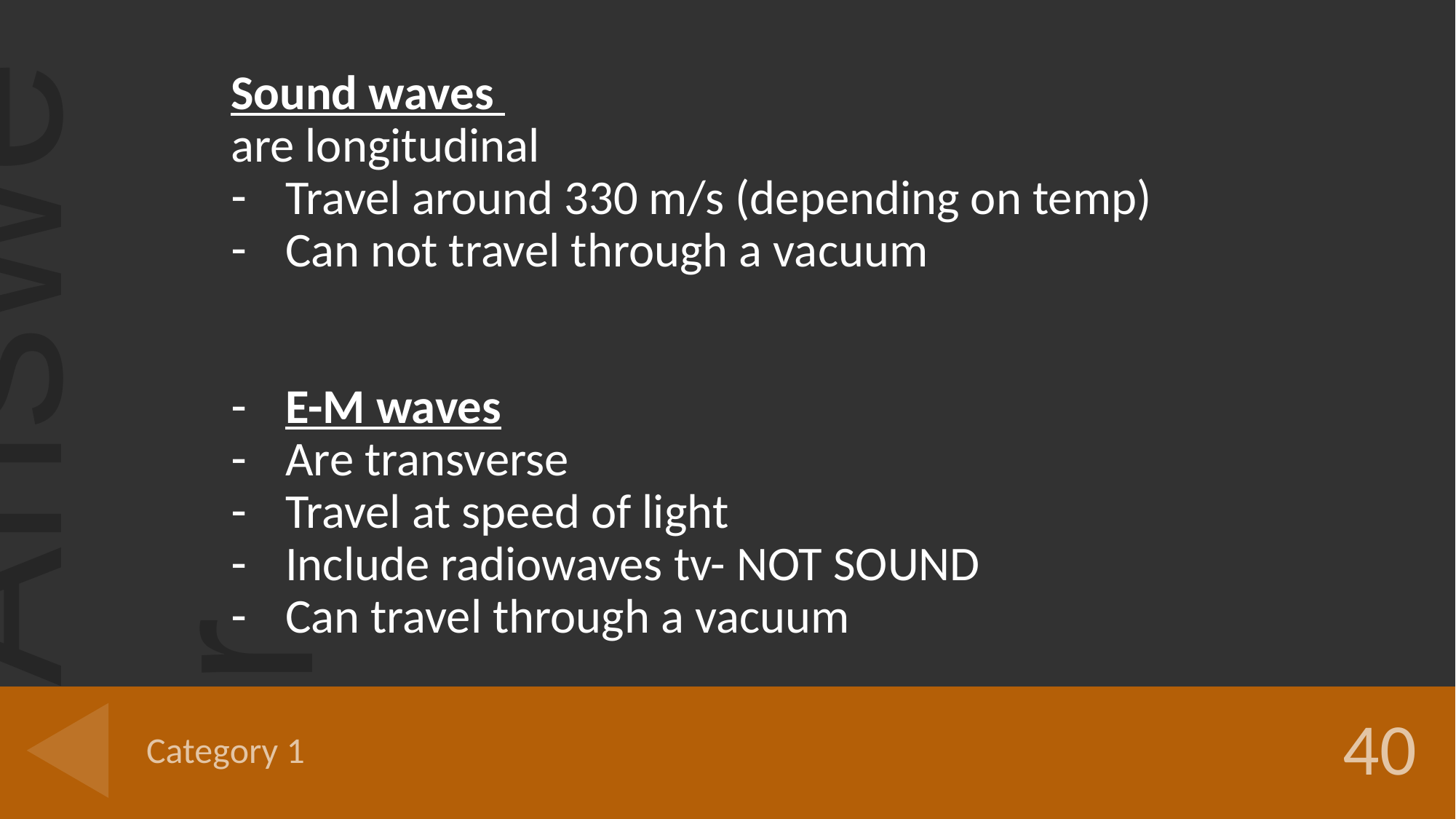

Sound waves
are longitudinal
Travel around 330 m/s (depending on temp)
Can not travel through a vacuum

E-M waves
Are transverse
Travel at speed of light
Include radiowaves tv- NOT SOUND
Can travel through a vacuum
# Category 1
40